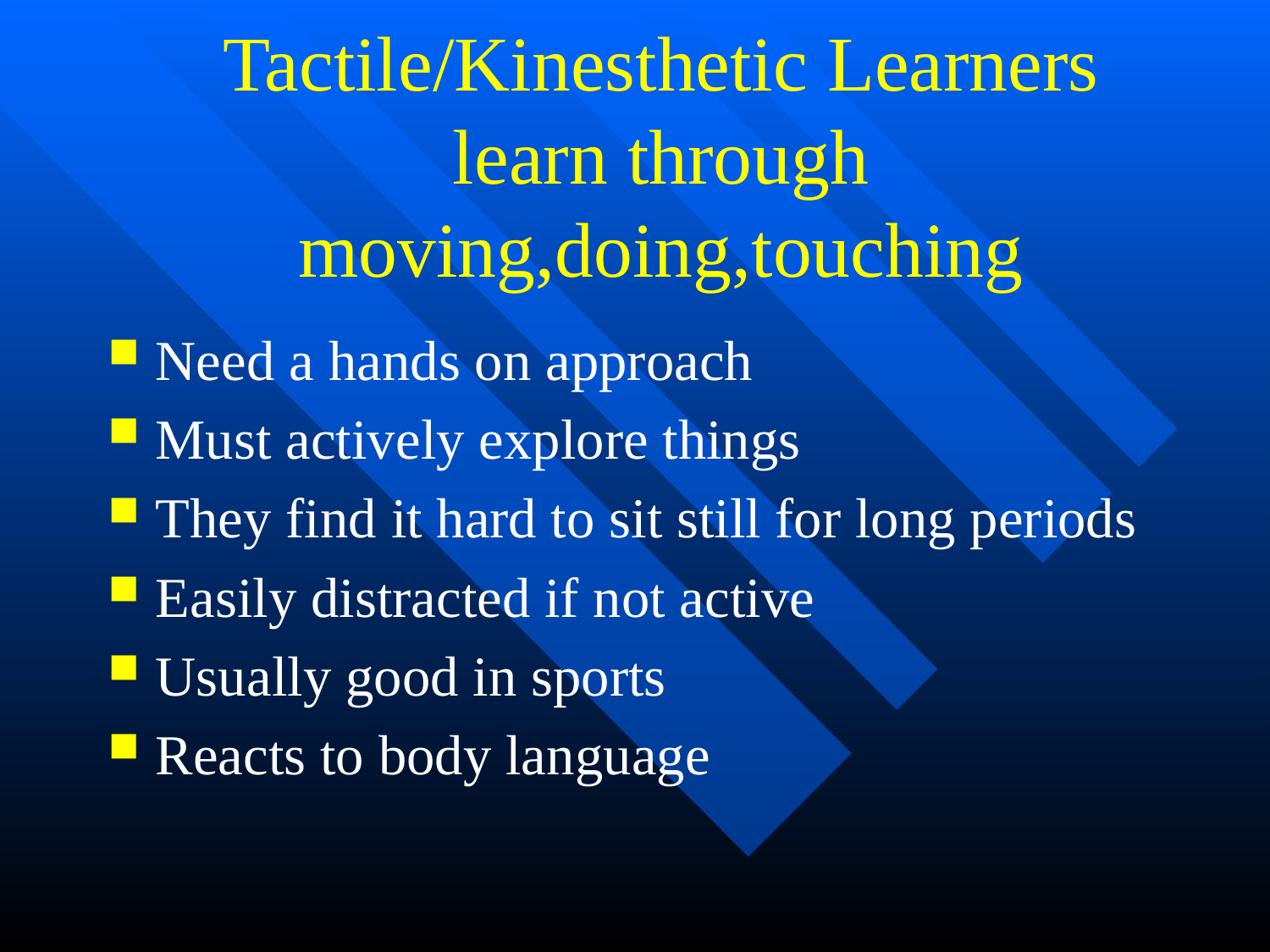

# Tactile/Kinesthetic Learners learn through moving,doing,touching
Need a hands on approach
Must actively explore things
They find it hard to sit still for long periods
Easily distracted if not active
Usually good in sports
Reacts to body language